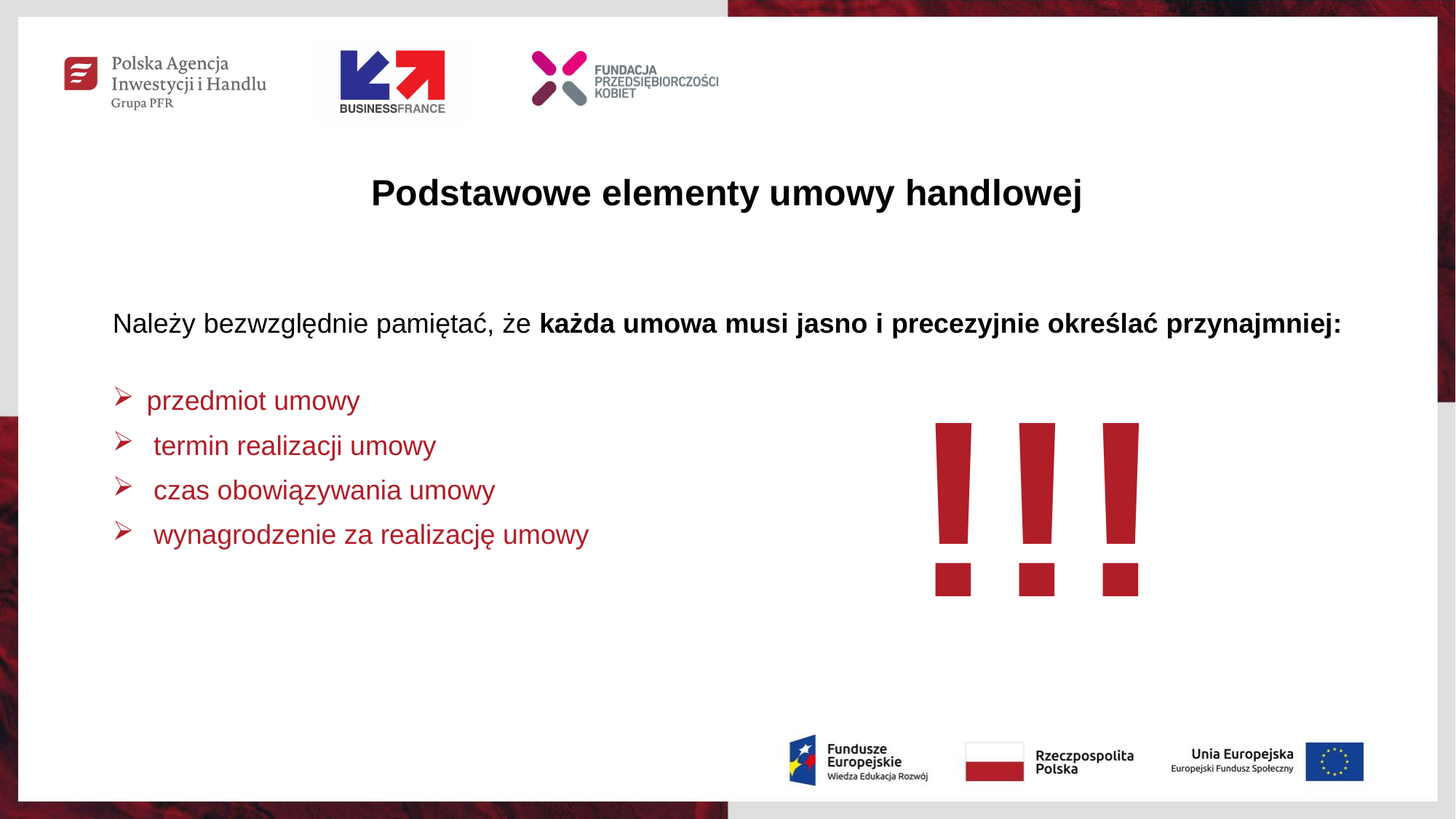

Podstawowe elementy umowy handlowej
Należy bezwzględnie pamiętać, że każda umowa musi jasno i precezyjnie określać przynajmniej:
przedmiot umowy
termin realizacji umowy
czas obowiązywania umowy
wynagrodzenie za realizację umowy

!!!